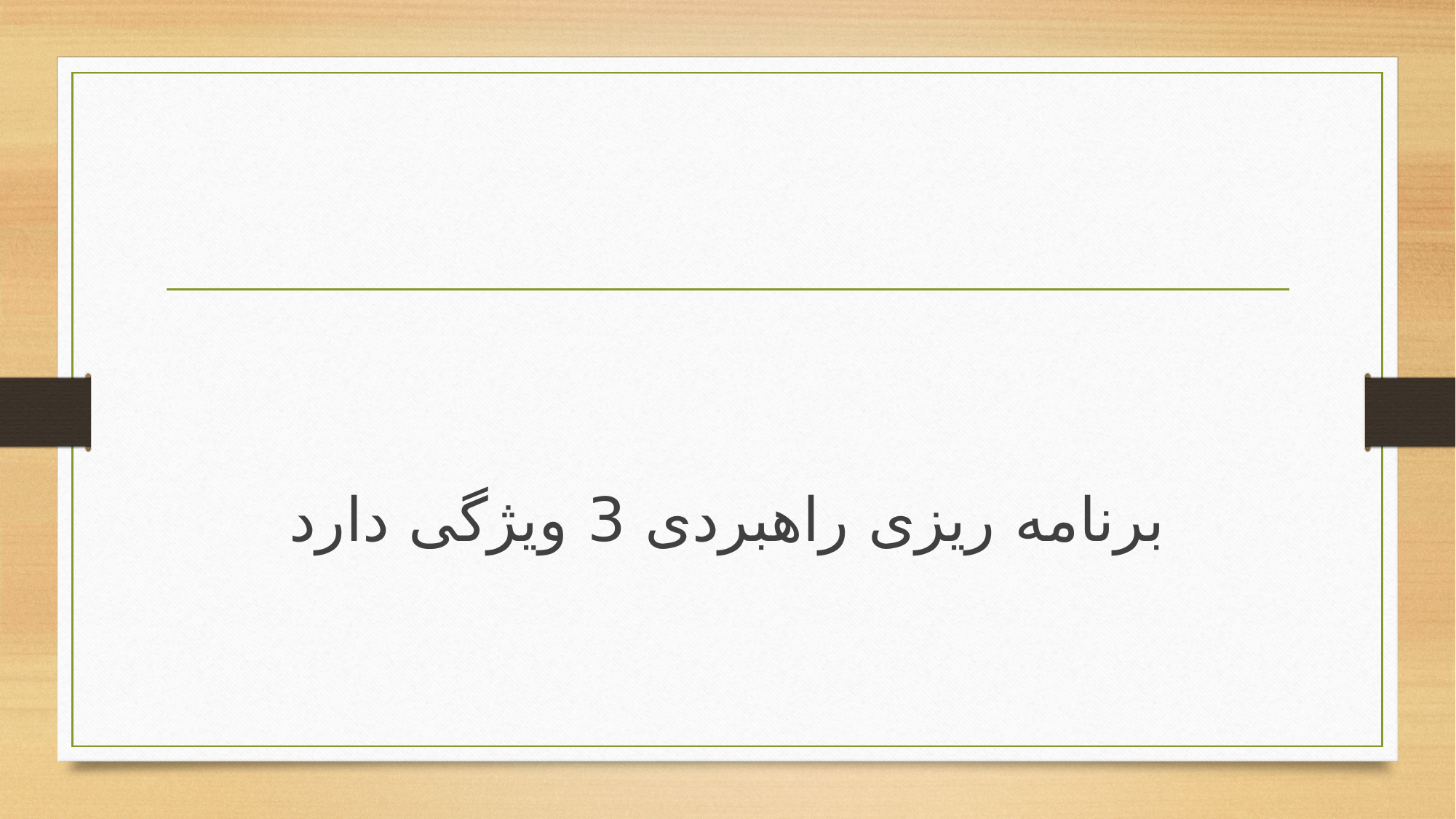

#

برنامه ریزی راهبردی 3 ویژگی دارد